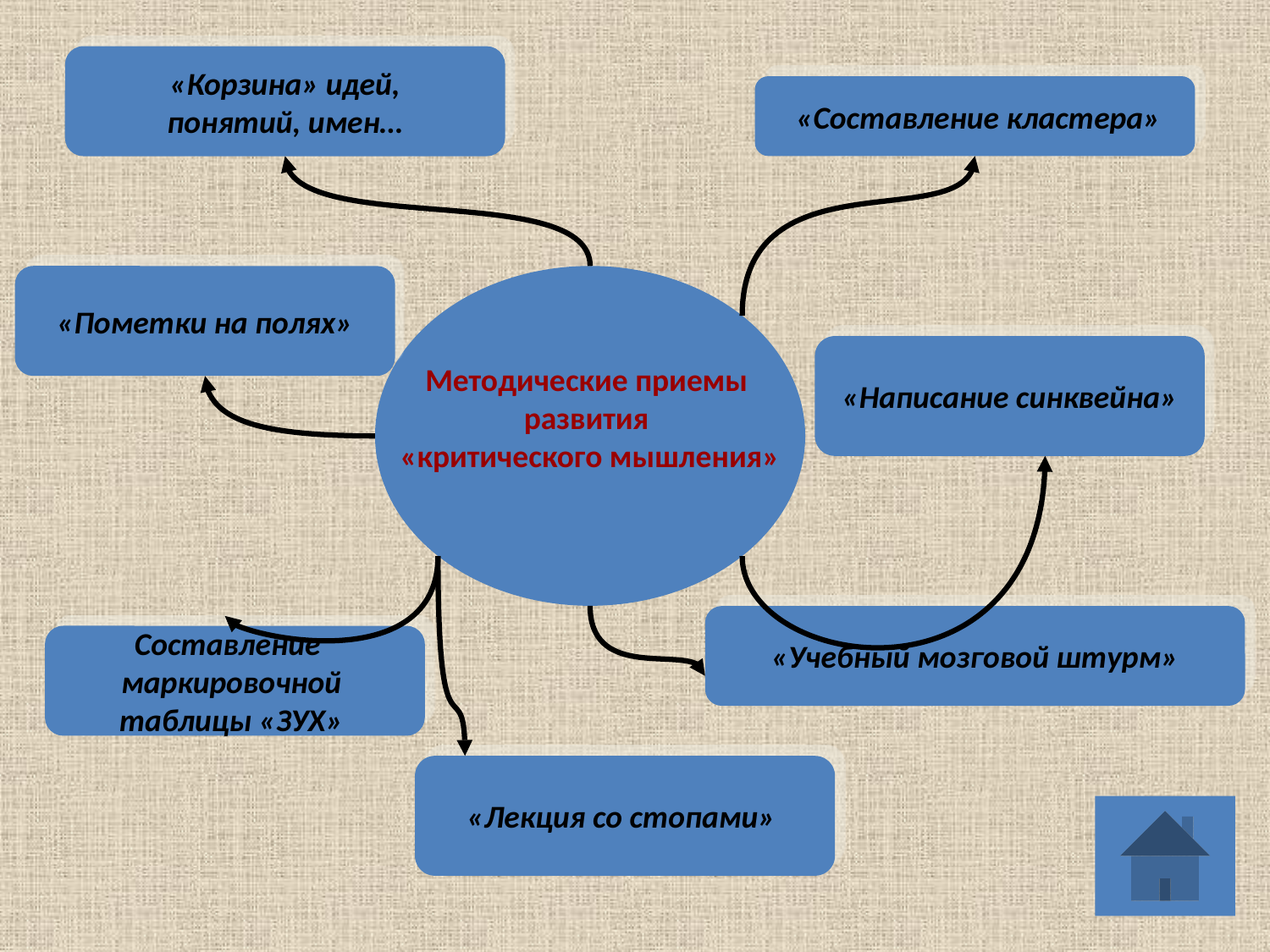

«Корзина» идей,
понятий, имен…
 «Составление кластера»

«Пометки на полях»

Методические приемы
развития
«критического мышления»

«Написание синквейна»

«Учебный мозговой штурм»

Составление
маркировочной
таблицы «ЗУХ»

«Лекция со стопами»